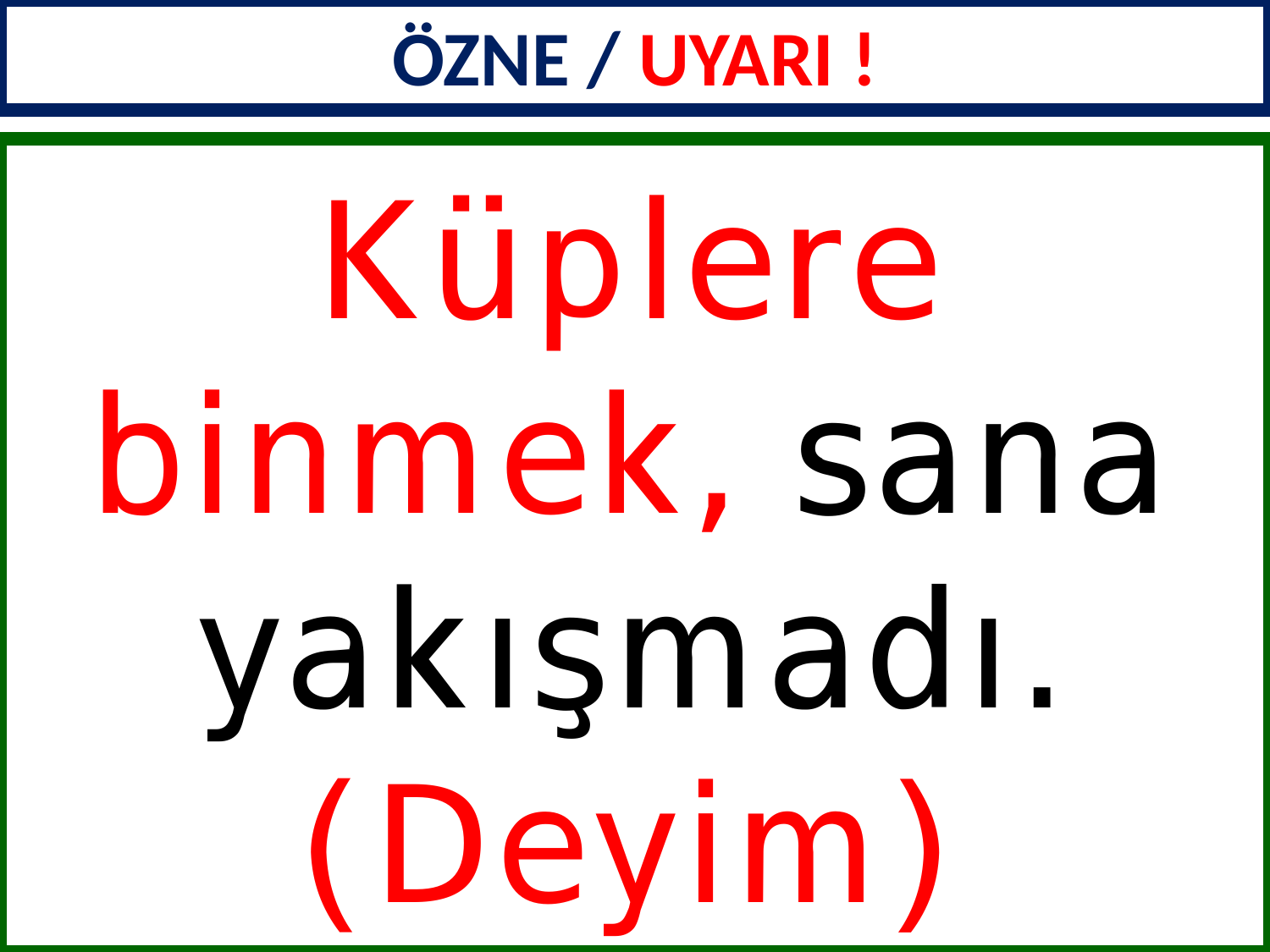

ÖZNE / UYARI !
Küplere binmek, sana yakışmadı.
(Deyim)